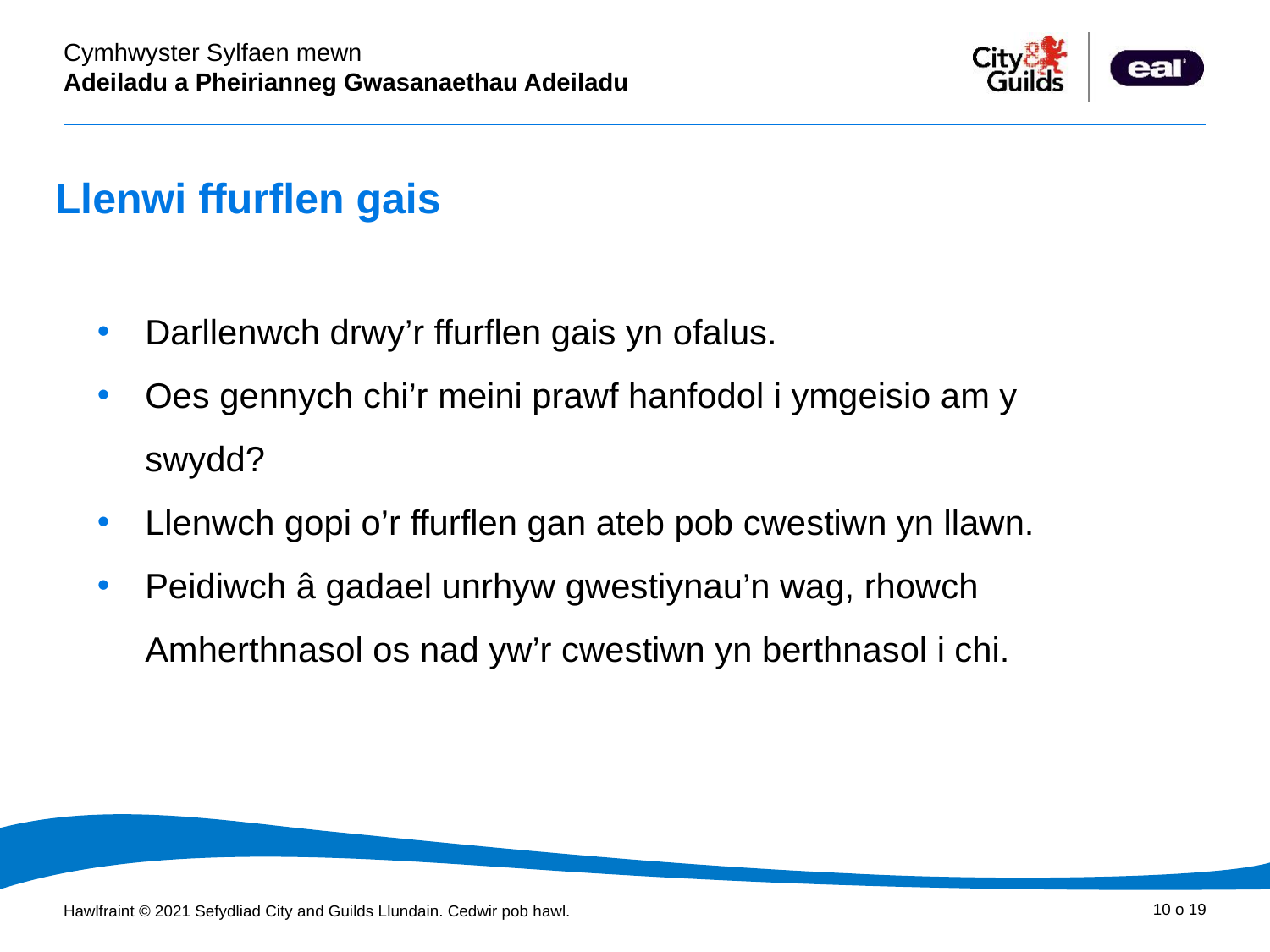

Llenwi ffurflen gais

Darllenwch drwy’r ffurflen gais yn ofalus.
Oes gennych chi’r meini prawf hanfodol i ymgeisio am y swydd?
Llenwch gopi o’r ffurflen gan ateb pob cwestiwn yn llawn.
Peidiwch â gadael unrhyw gwestiynau’n wag, rhowch Amherthnasol os nad yw’r cwestiwn yn berthnasol i chi.